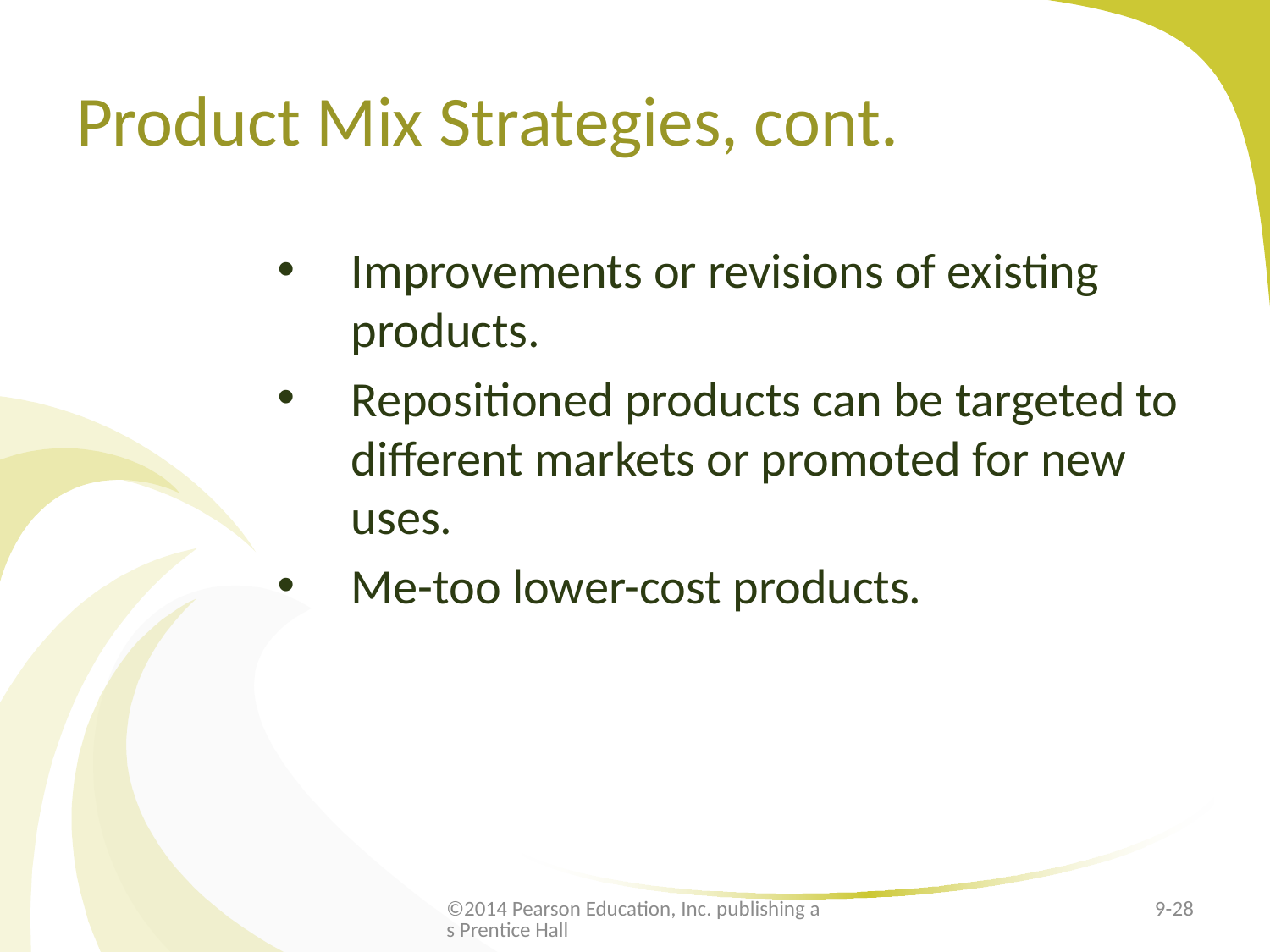

# Product Mix Strategies, cont.
Improvements or revisions of existing products.
Repositioned products can be targeted to different markets or promoted for new uses.
Me-too lower-cost products.

©2014 Pearson Education, Inc. publishing as Prentice Hall
9-28